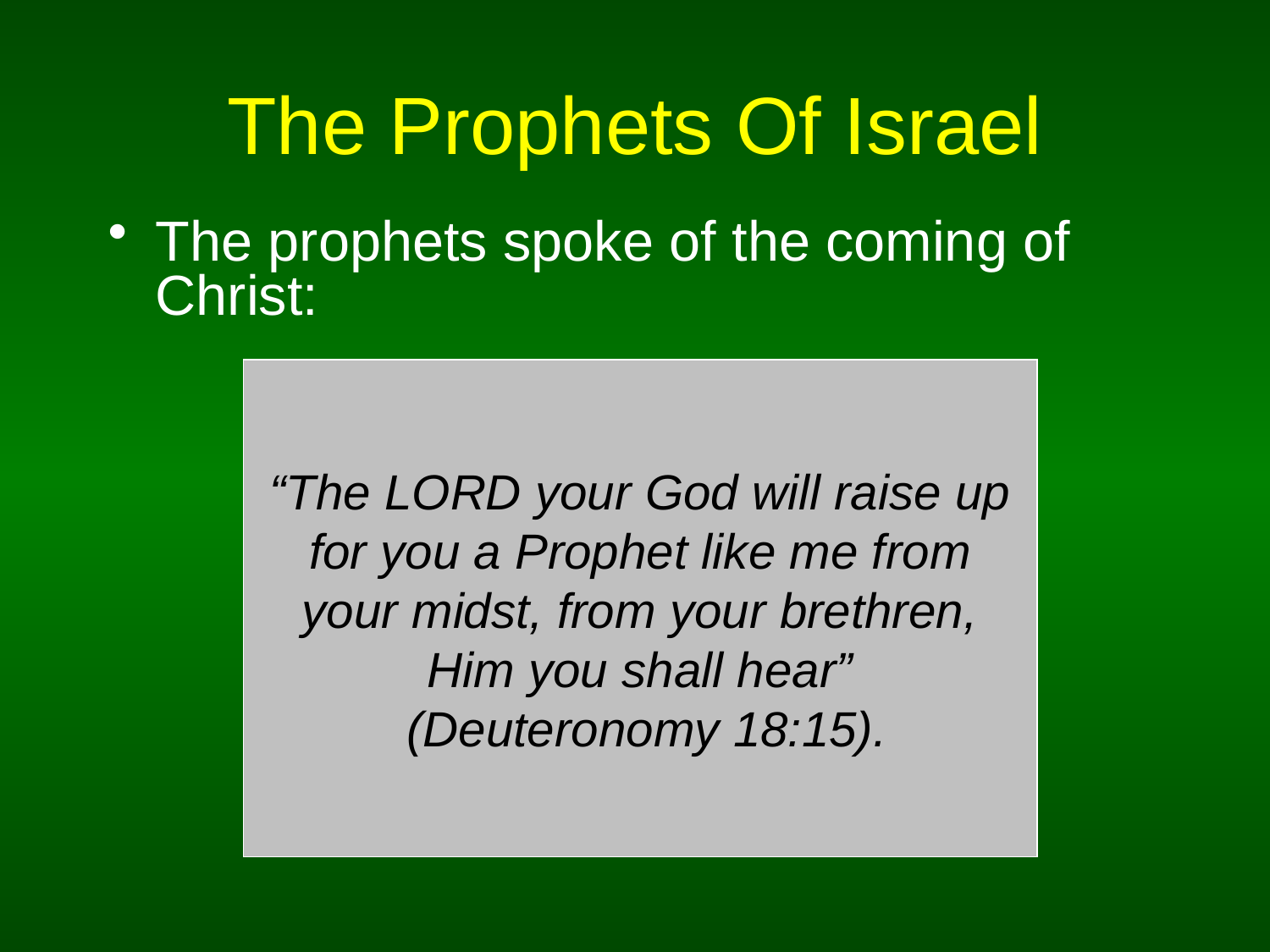

# The Prophets Of Israel
The prophets spoke of the coming of Christ:
“The LORD your God will raise up for you a Prophet like me from your midst, from your brethren, Him you shall hear”
 (Deuteronomy 18:15).